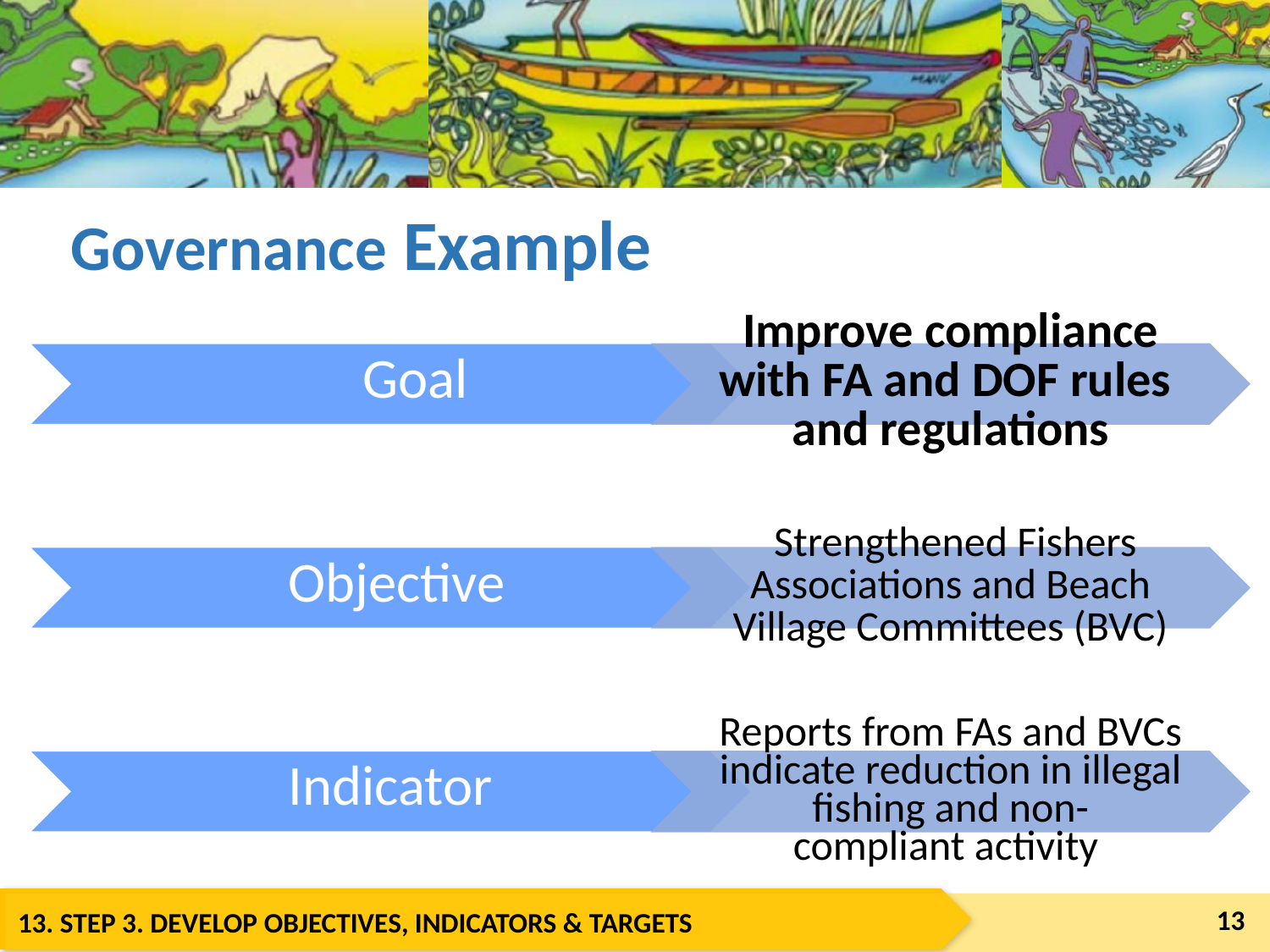

# Governance Example
    Goal
 Objective
Indicator
Improve compliance with FA and DOF rules  and regulations
 Strengthened Fishers Associations and Beach Village Committees (BVC)
Reports from FAs and BVCs indicate reduction in illegal fishing and non-compliant activity
13